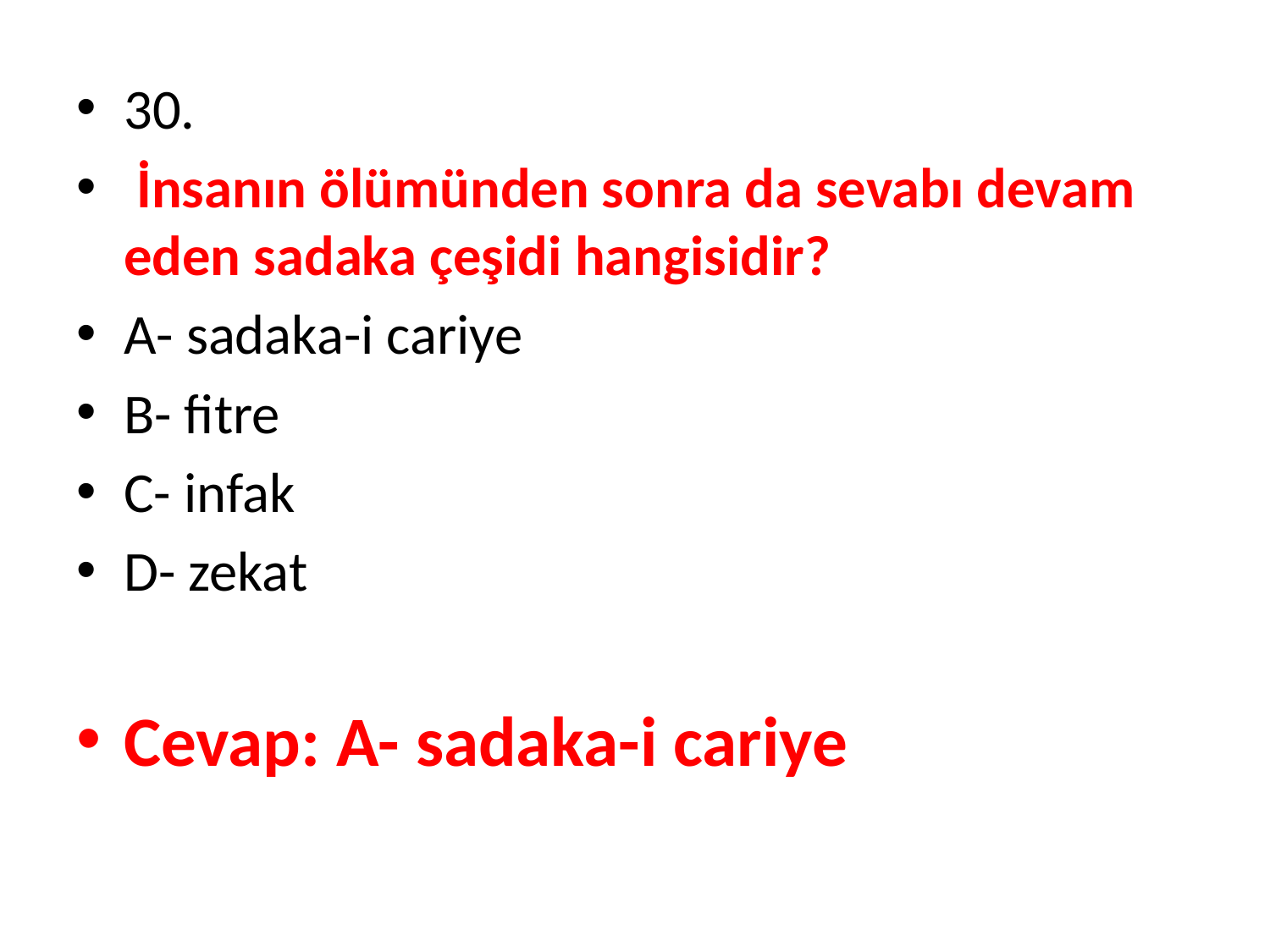

30.
 İnsanın ölümünden sonra da sevabı devam eden sadaka çeşidi hangisidir?
A- sadaka-i cariye
B- fitre
C- infak
D- zekat

Cevap: A- sadaka-i cariye